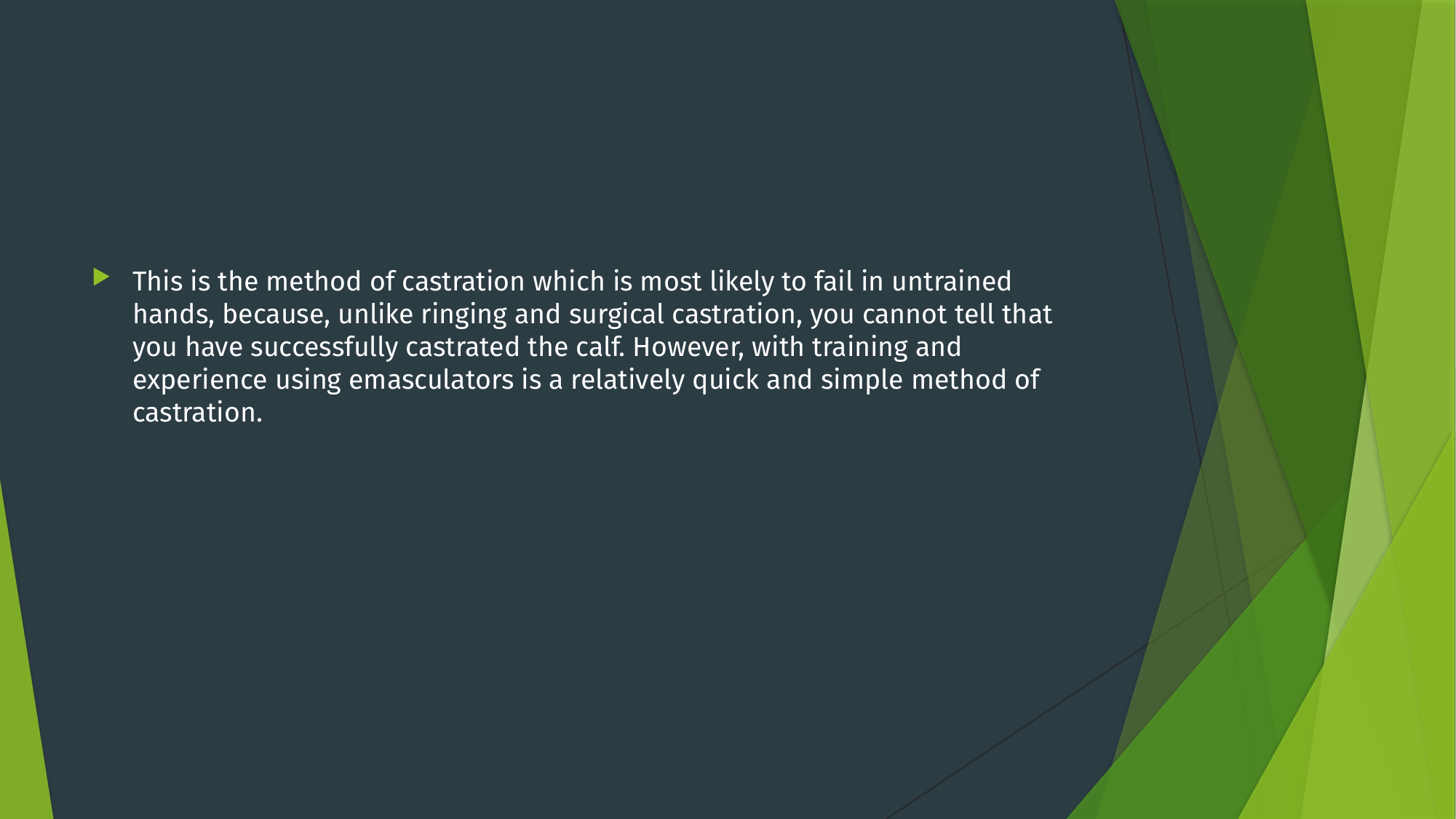

This is the method of castration which is most likely to fail in untrained hands, because, unlike ringing and surgical castration, you cannot tell that you have successfully castrated the calf. However, with training and experience using emasculators is a relatively quick and simple method of castration.